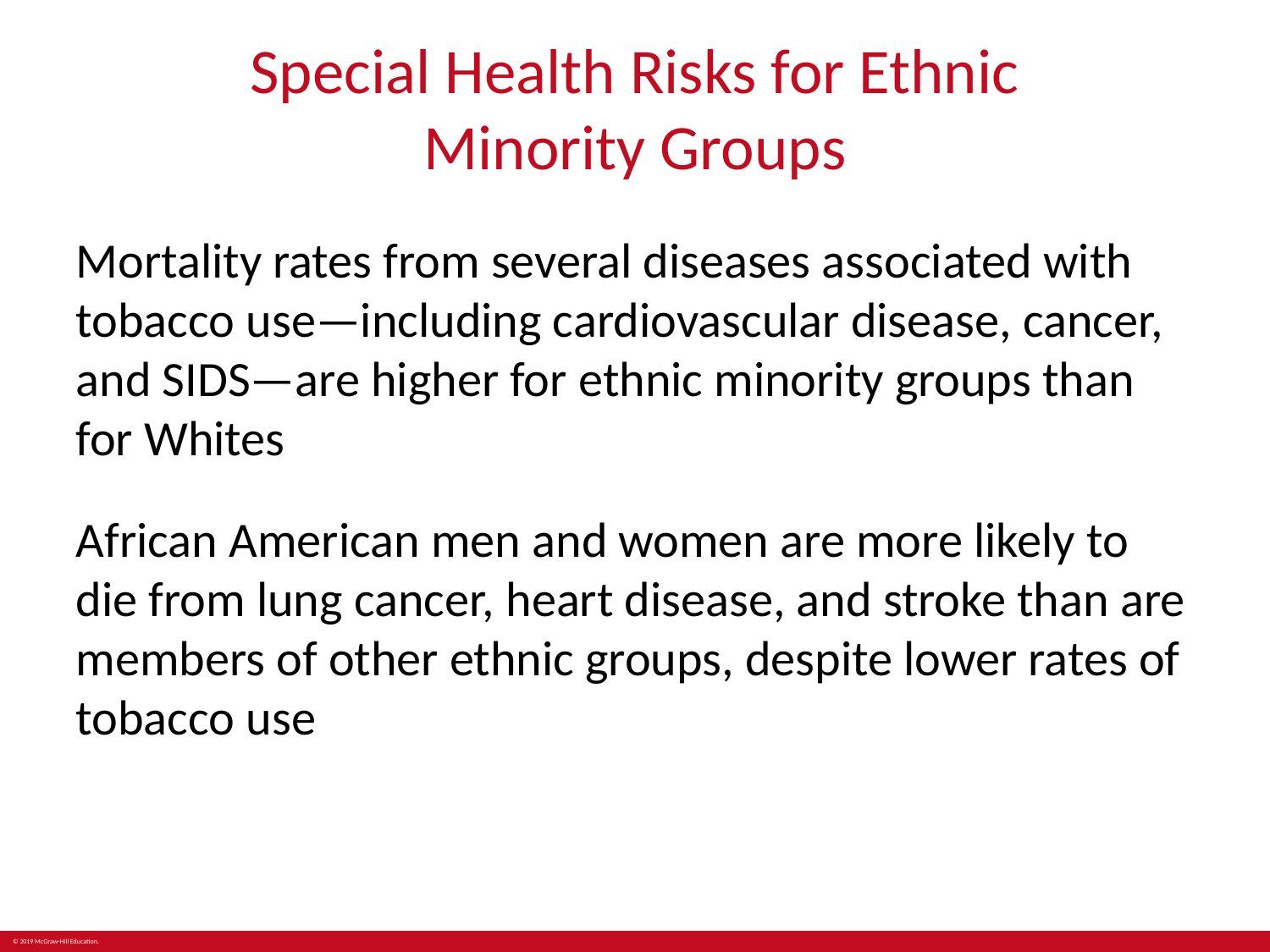

# Special Health Risks for Ethnic Minority Groups
Mortality rates from several diseases associated with tobacco use—including cardiovascular disease, cancer, and SIDS—are higher for ethnic minority groups than for Whites
African American men and women are more likely to die from lung cancer, heart disease, and stroke than are members of other ethnic groups, despite lower rates of tobacco use